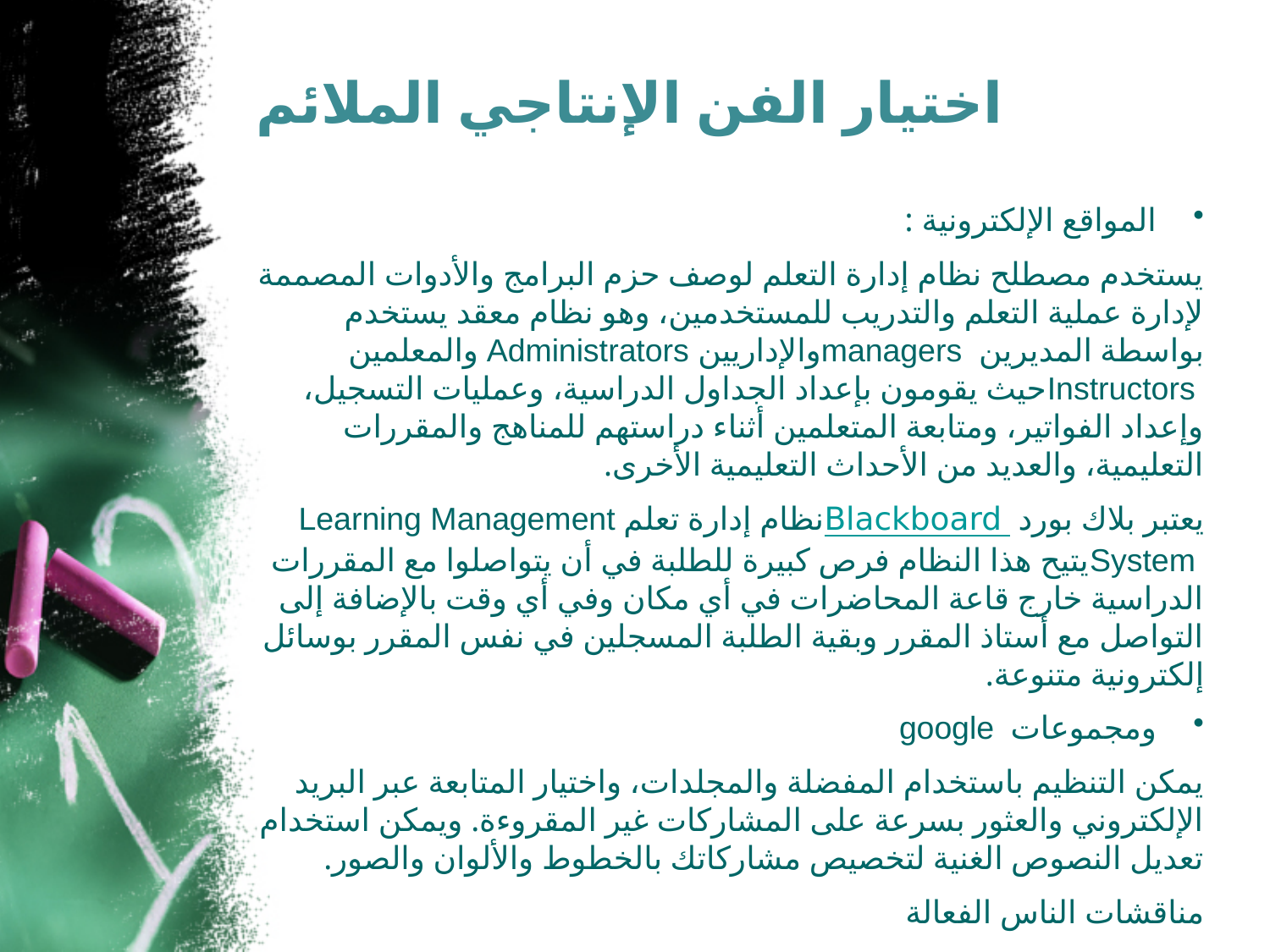

# اختيار الفن الإنتاجي الملائم
المواقع الإلكترونية :
يستخدم مصطلح نظام إدارة التعلم لوصف حزم البرامج والأدوات المصممة لإدارة عملية التعلم والتدريب للمستخدمين، وهو نظام معقد يستخدم بواسطة المديرين ‪managers والإداريين ‪Administrators والمعلمين ‪Instructors حيث يقومون بإعداد الجداول الدراسية، وعمليات التسجيل، وإعداد الفواتير، ومتابعة المتعلمين أثناء دراستهم للمناهج والمقررات التعليمية، والعديد من الأحداث التعليمية الأخرى.
يعتبر بلاك بورد ‪Blackboard نظام إدارة تعلم ‪Learning Management System يتيح هذا النظام فرص كبيرة للطلبة في أن يتواصلوا مع المقررات الدراسية خارج قاعة المحاضرات في أي مكان وفي أي وقت بالإضافة إلى التواصل مع أستاذ المقرر وبقية الطلبة المسجلين في نفس المقرر بوسائل إلكترونية متنوعة.
ومجموعات  google
يمكن التنظيم باستخدام المفضلة والمجلدات، واختيار المتابعة عبر البريد الإلكتروني والعثور بسرعة على المشاركات غير المقروءة. ويمكن استخدام تعديل النصوص الغنية لتخصيص مشاركاتك بالخطوط والألوان والصور.
مناقشات الناس الفعالة